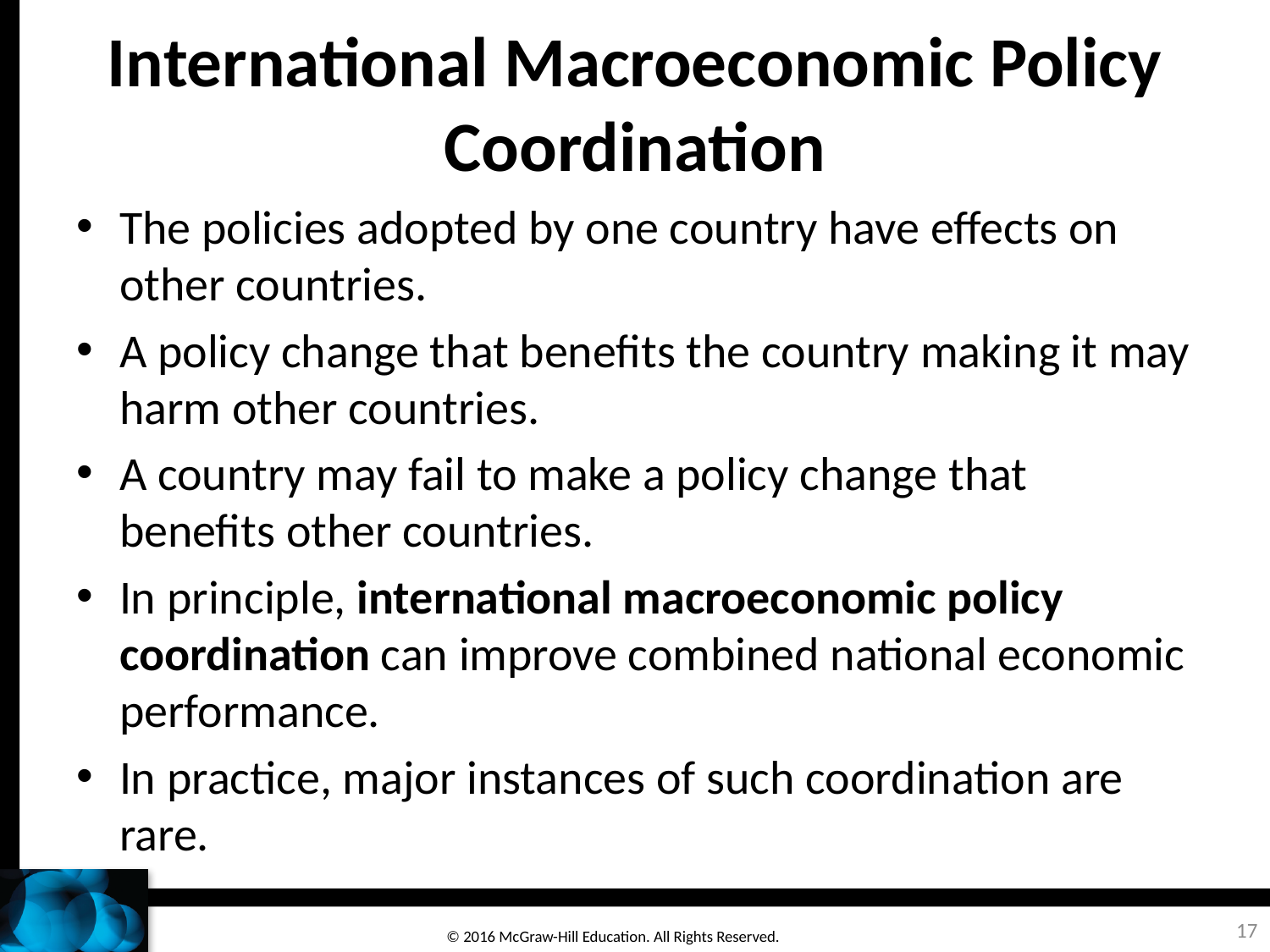

# International Macroeconomic Policy Coordination
The policies adopted by one country have effects on other countries.
A policy change that benefits the country making it may harm other countries.
A country may fail to make a policy change that benefits other countries.
In principle, international macroeconomic policy coordination can improve combined national economic performance.
In practice, major instances of such coordination are rare.
17
© 2016 McGraw-Hill Education. All Rights Reserved.